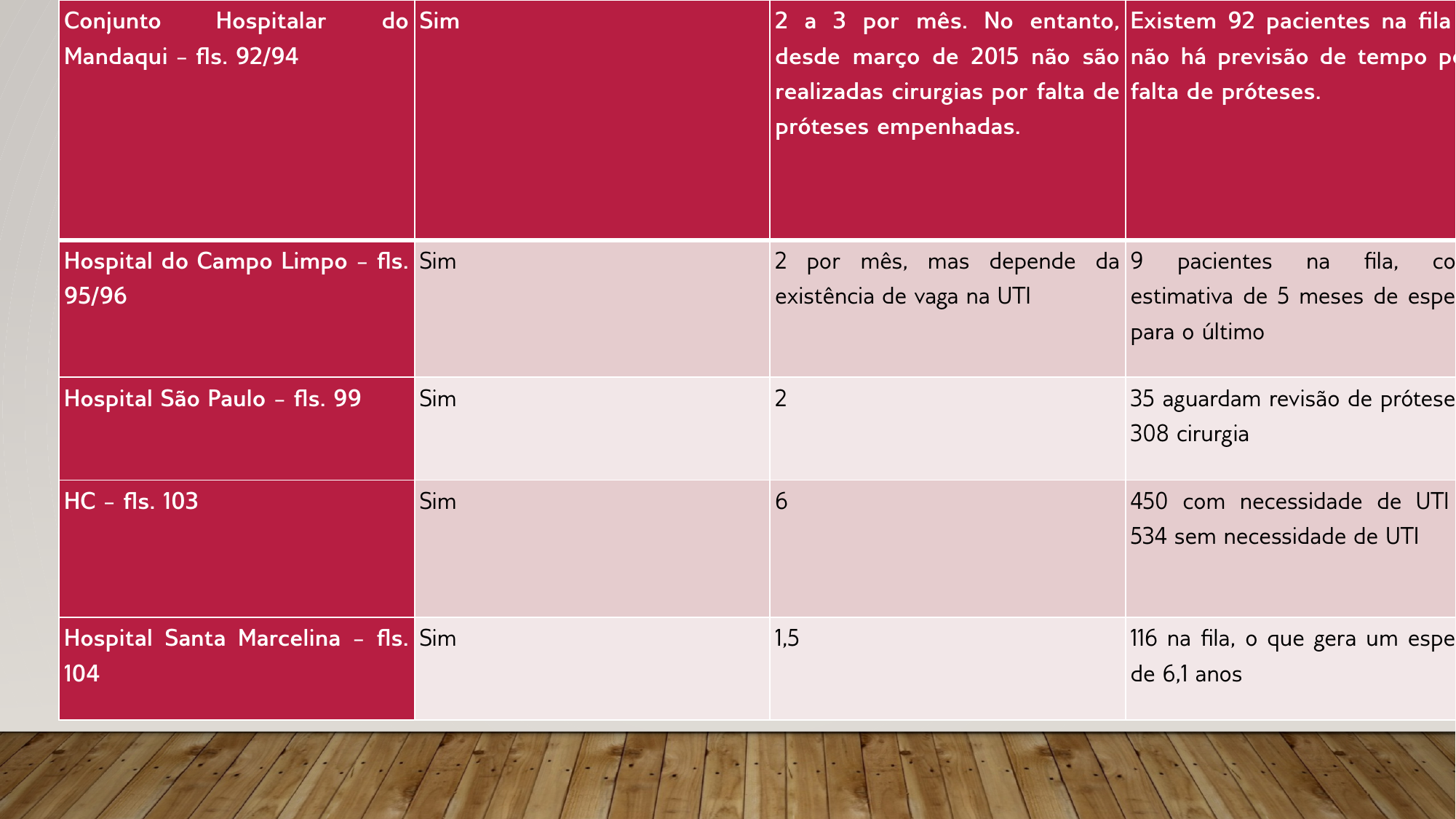

| Conjunto Hospitalar do Mandaqui – fls. 92/94 | Sim | 2 a 3 por mês. No entanto, desde março de 2015 não são realizadas cirurgias por falta de próteses empenhadas. | Existem 92 pacientes na fila e não há previsão de tempo por falta de próteses. |
| --- | --- | --- | --- |
| Hospital do Campo Limpo – fls. 95/96 | Sim | 2 por mês, mas depende da existência de vaga na UTI | 9 pacientes na fila, com estimativa de 5 meses de espera para o último |
| Hospital São Paulo – fls. 99 | Sim | 2 | 35 aguardam revisão de prótese e 308 cirurgia |
| HC – fls. 103 | Sim | 6 | 450 com necessidade de UTI e 534 sem necessidade de UTI |
| Hospital Santa Marcelina – fls. 104 | Sim | 1,5 | 116 na fila, o que gera um espera de 6,1 anos |